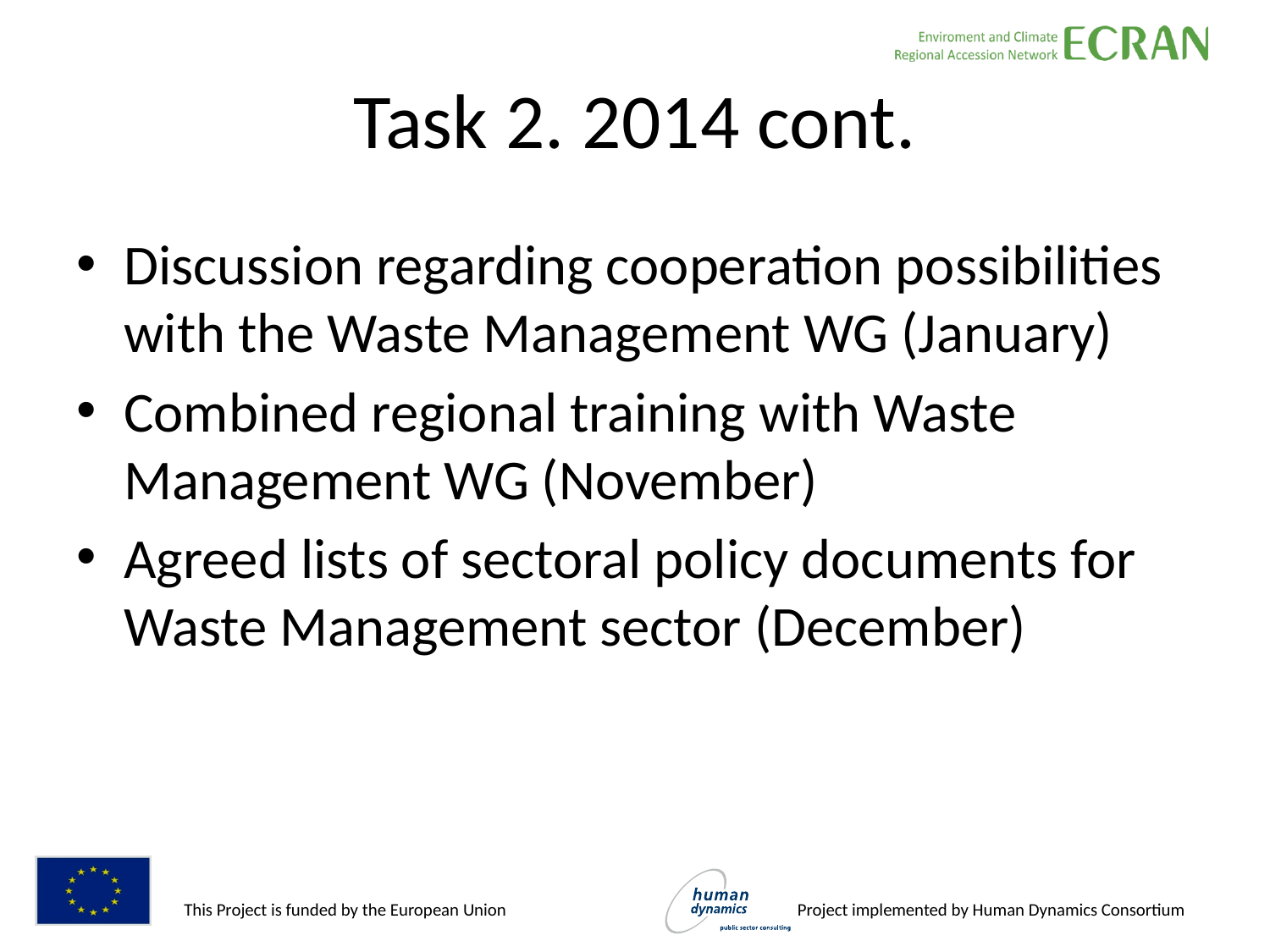

# Task 2. 2014 cont.
Discussion regarding cooperation possibilities with the Waste Management WG (January)
Combined regional training with Waste Management WG (November)
Agreed lists of sectoral policy documents for Waste Management sector (December)